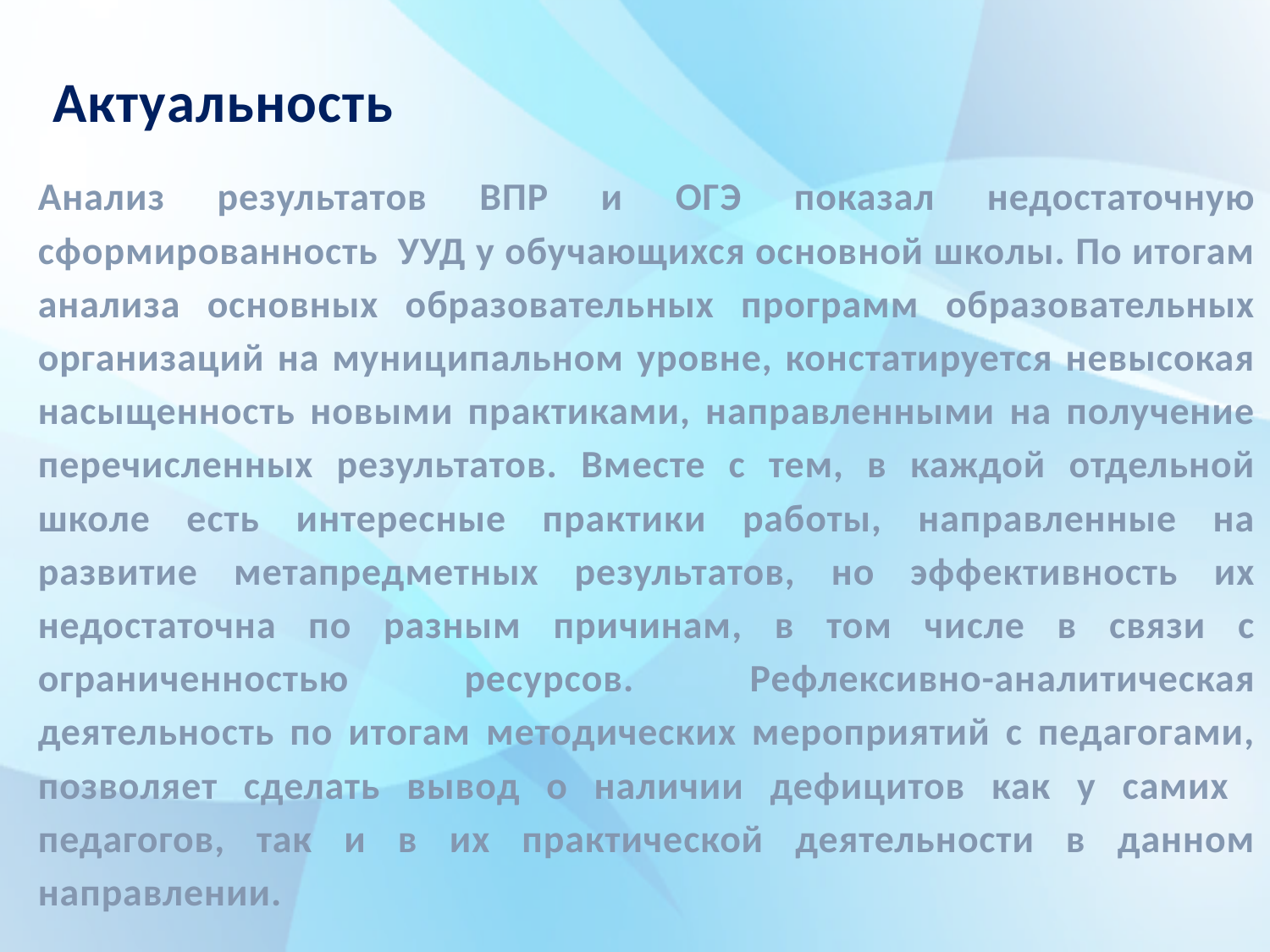

# Актуальность
Анализ результатов ВПР и ОГЭ показал недостаточную сформированность  УУД у обучающихся основной школы. По итогам анализа основных образовательных программ образовательных организаций на муниципальном уровне, констатируется невысокая насыщенность новыми практиками, направленными на получение перечисленных результатов. Вместе с тем, в каждой отдельной школе есть интересные практики работы, направленные на развитие метапредметных результатов, но эффективность их недостаточна по разным причинам, в том числе в связи с ограниченностью ресурсов. Рефлексивно-аналитическая деятельность по итогам методических мероприятий с педагогами, позволяет сделать вывод о наличии дефицитов как у самих  педагогов, так и в их практической деятельности в данном направлении.